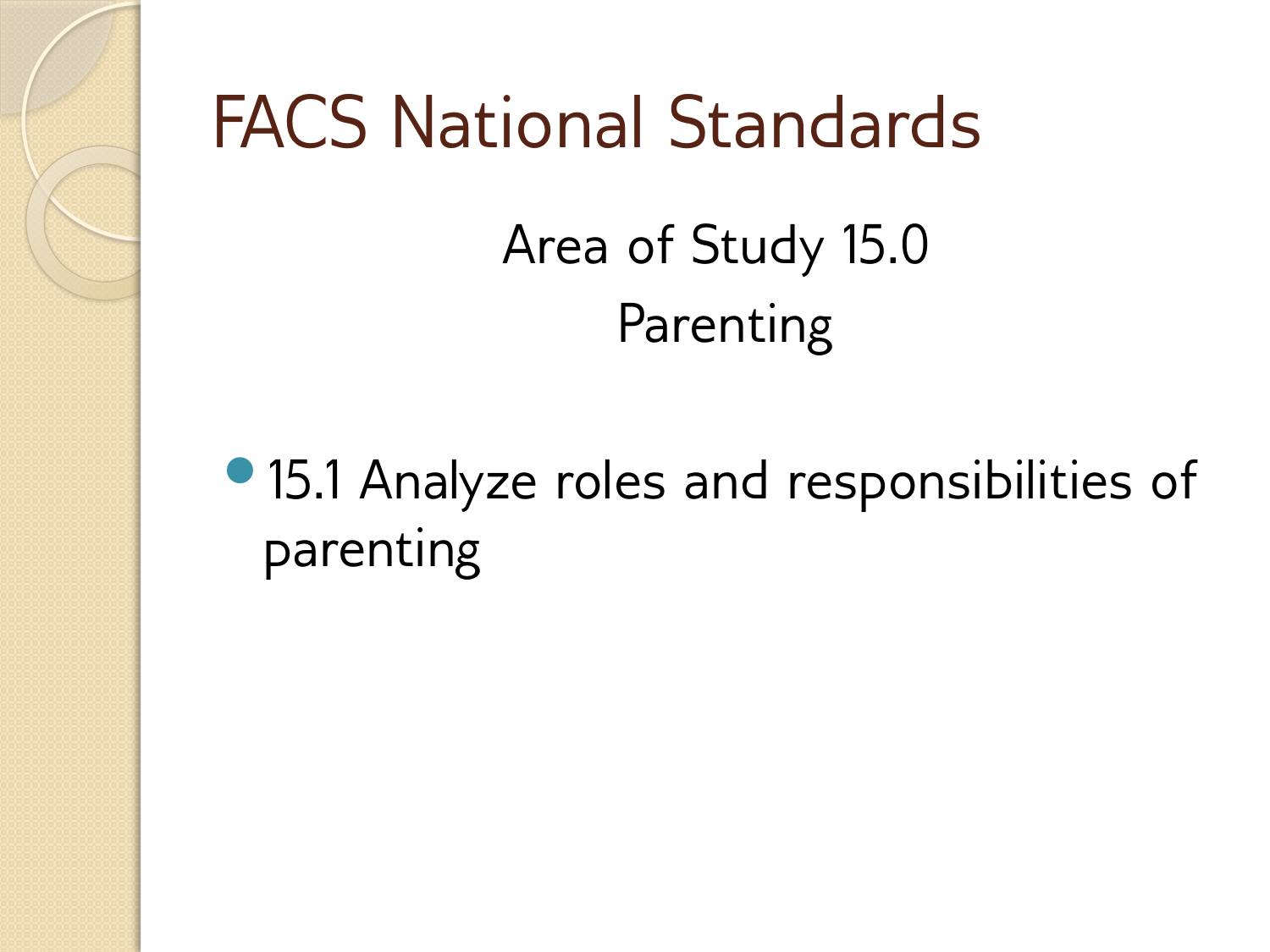

# FACS National Standards
Area of Study 15.0
Parenting

15.1 Analyze roles and responsibilities of parenting